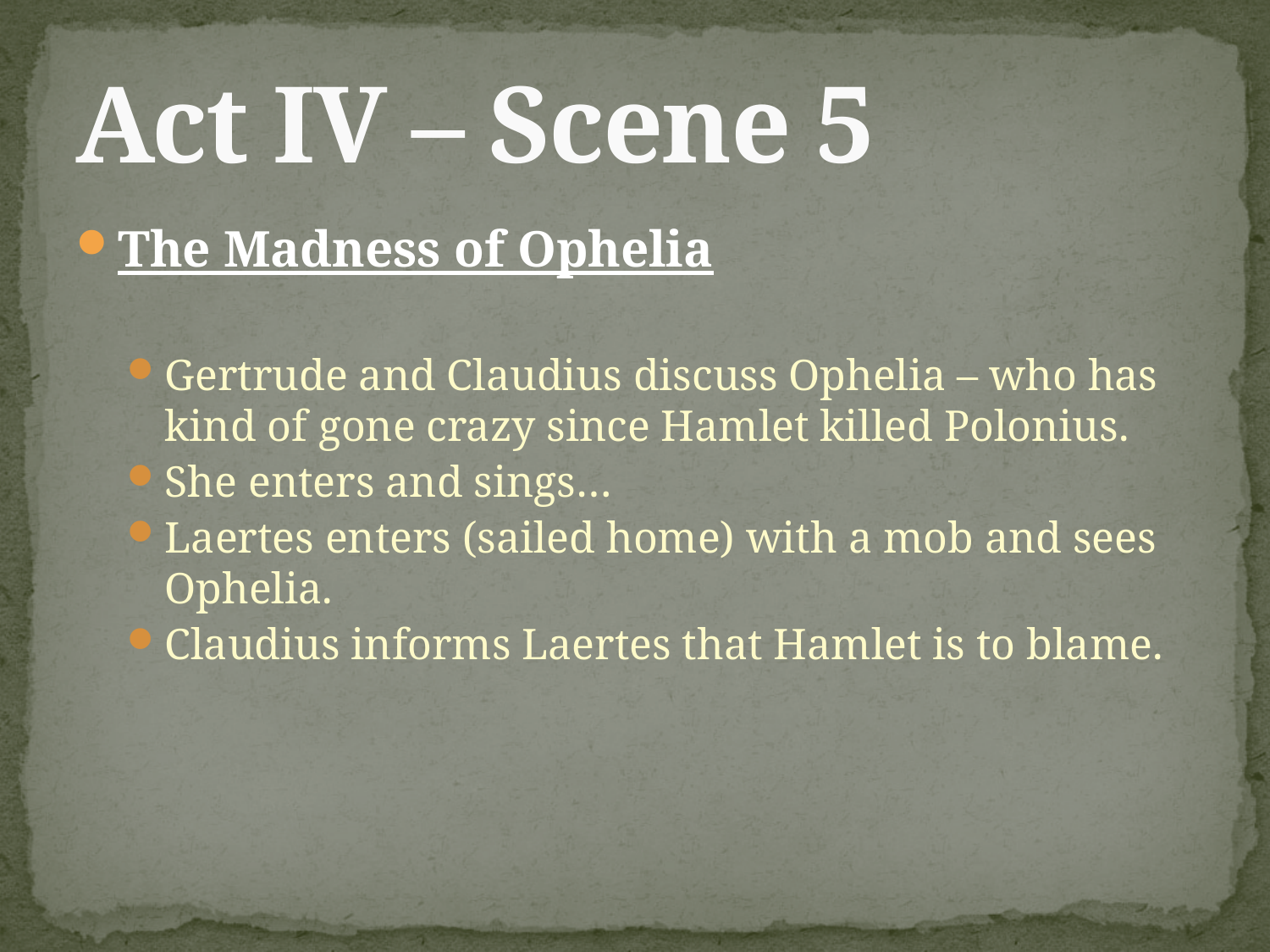

# Act IV – Scene 5
The Madness of Ophelia

Gertrude and Claudius discuss Ophelia – who has kind of gone crazy since Hamlet killed Polonius.
She enters and sings…
Laertes enters (sailed home) with a mob and sees Ophelia.
Claudius informs Laertes that Hamlet is to blame.